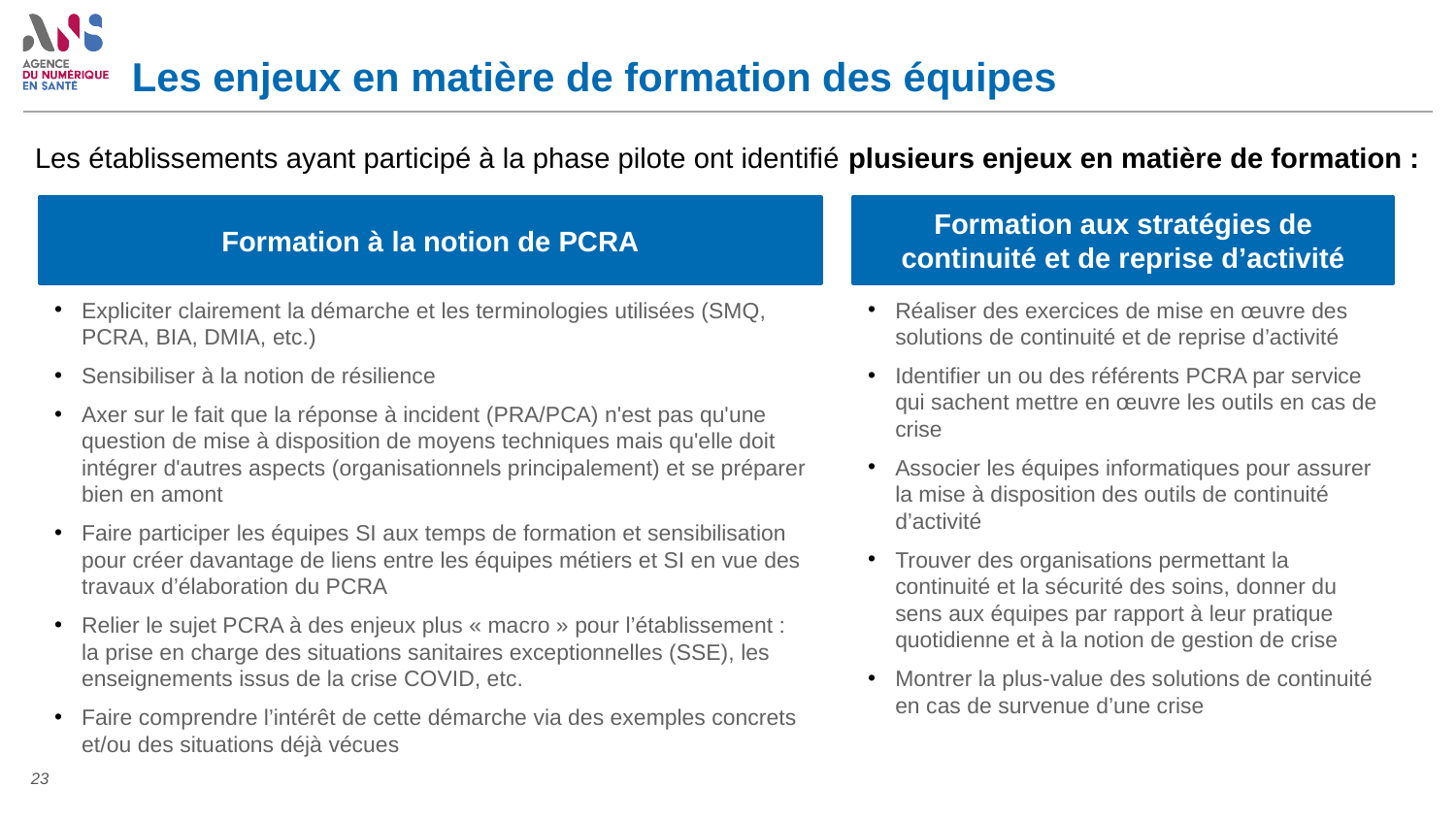

# Les enjeux en matière de formation des équipes
Les établissements ayant participé à la phase pilote ont identifié plusieurs enjeux en matière de formation :
Formation à la notion de PCRA
Formation aux stratégies de continuité et de reprise d’activité
Expliciter clairement la démarche et les terminologies utilisées (SMQ, PCRA, BIA, DMIA, etc.)
Sensibiliser à la notion de résilience
Axer sur le fait que la réponse à incident (PRA/PCA) n'est pas qu'une question de mise à disposition de moyens techniques mais qu'elle doit intégrer d'autres aspects (organisationnels principalement) et se préparer bien en amont
Faire participer les équipes SI aux temps de formation et sensibilisation pour créer davantage de liens entre les équipes métiers et SI en vue des travaux d’élaboration du PCRA
Relier le sujet PCRA à des enjeux plus « macro » pour l’établissement : la prise en charge des situations sanitaires exceptionnelles (SSE), les enseignements issus de la crise COVID, etc.
Faire comprendre l’intérêt de cette démarche via des exemples concrets et/ou des situations déjà vécues
Réaliser des exercices de mise en œuvre des solutions de continuité et de reprise d’activité
Identifier un ou des référents PCRA par service qui sachent mettre en œuvre les outils en cas de crise
Associer les équipes informatiques pour assurer la mise à disposition des outils de continuité d’activité
Trouver des organisations permettant la continuité et la sécurité des soins, donner du sens aux équipes par rapport à leur pratique quotidienne et à la notion de gestion de crise
Montrer la plus-value des solutions de continuité en cas de survenue d’une crise
23